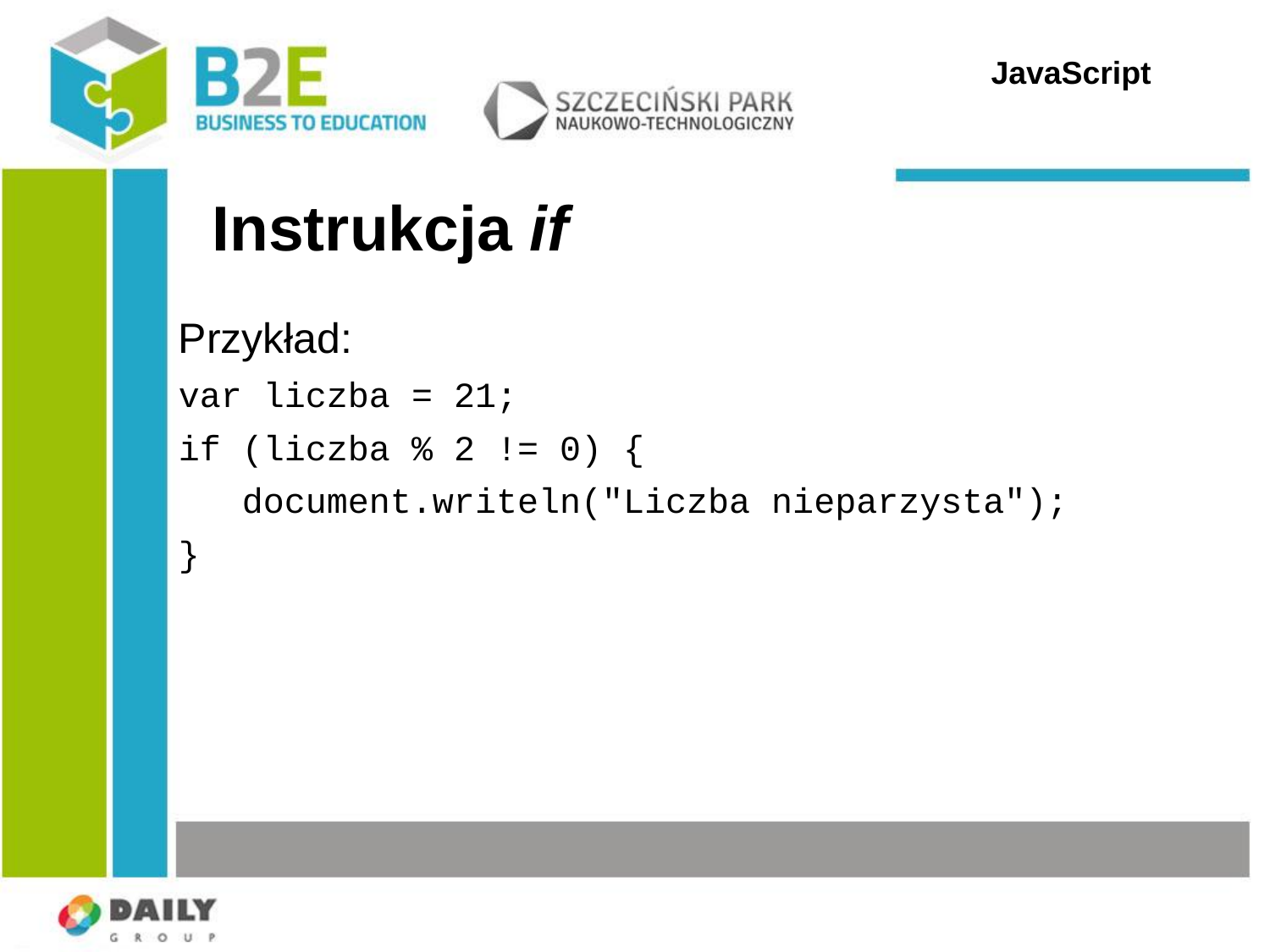

JavaScript
# Instrukcja if
Przykład:
var liczba = 21;
if (liczba % 2 != 0) {
   document.writeln("Liczba nieparzysta");
}